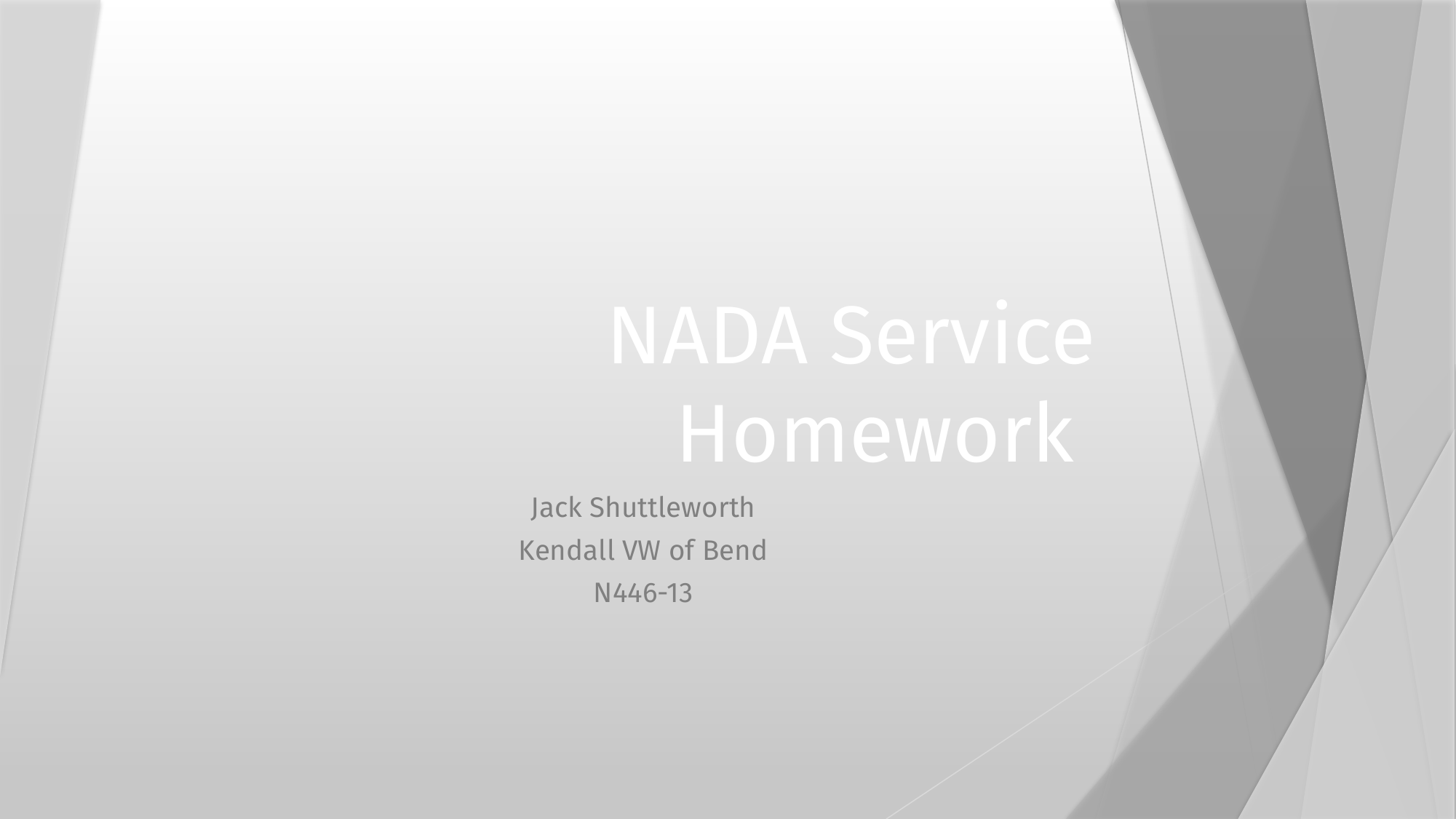

# NADA Service Homework
Jack Shuttleworth
Kendall VW of Bend
N446-13